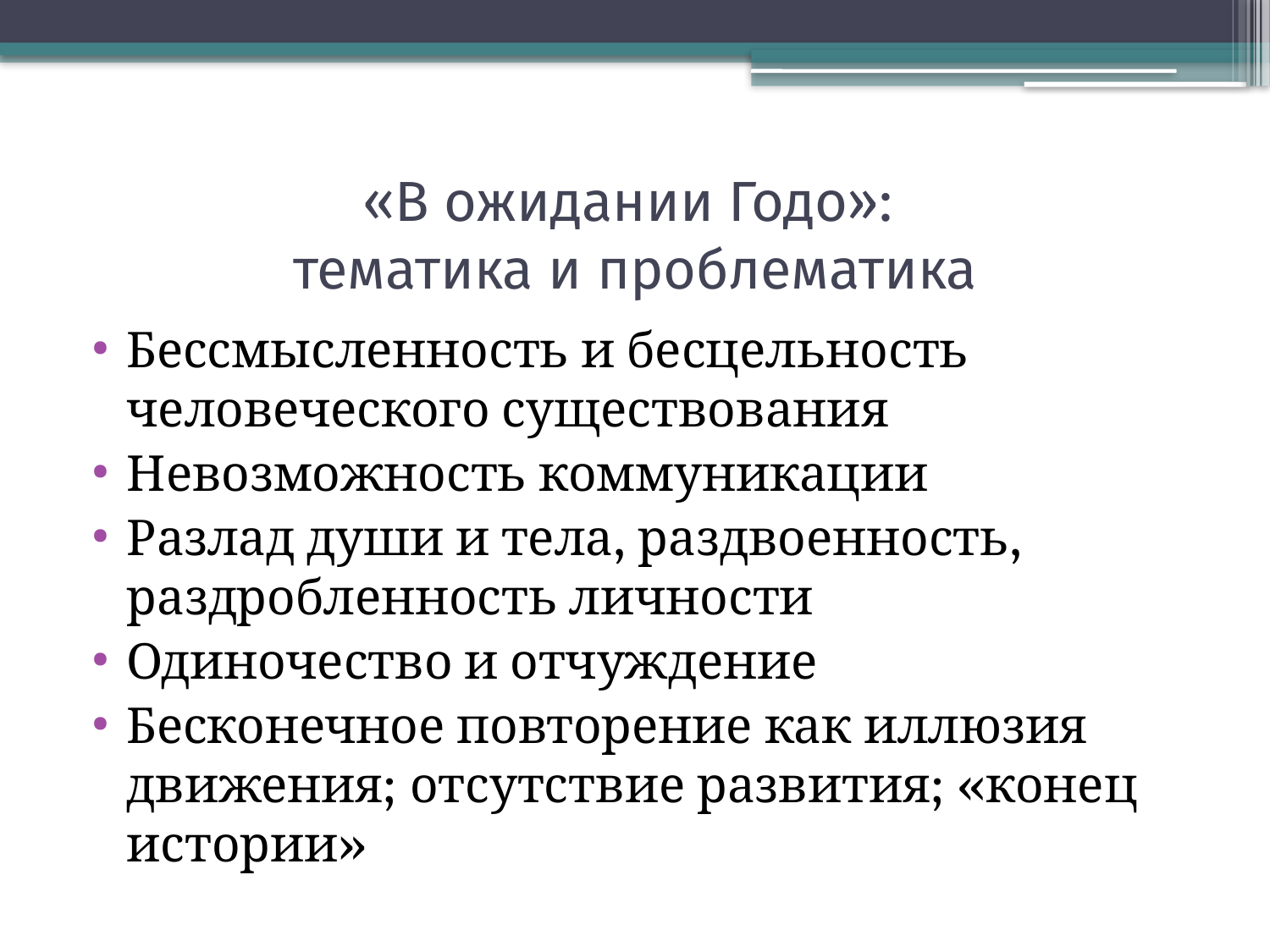

# «В ожидании Годо»: тематика и проблематика
Бессмысленность и бесцельность человеческого существования
Невозможность коммуникации
Разлад души и тела, раздвоенность, раздробленность личности
Одиночество и отчуждение
Бесконечное повторение как иллюзия движения; отсутствие развития; «конец истории»